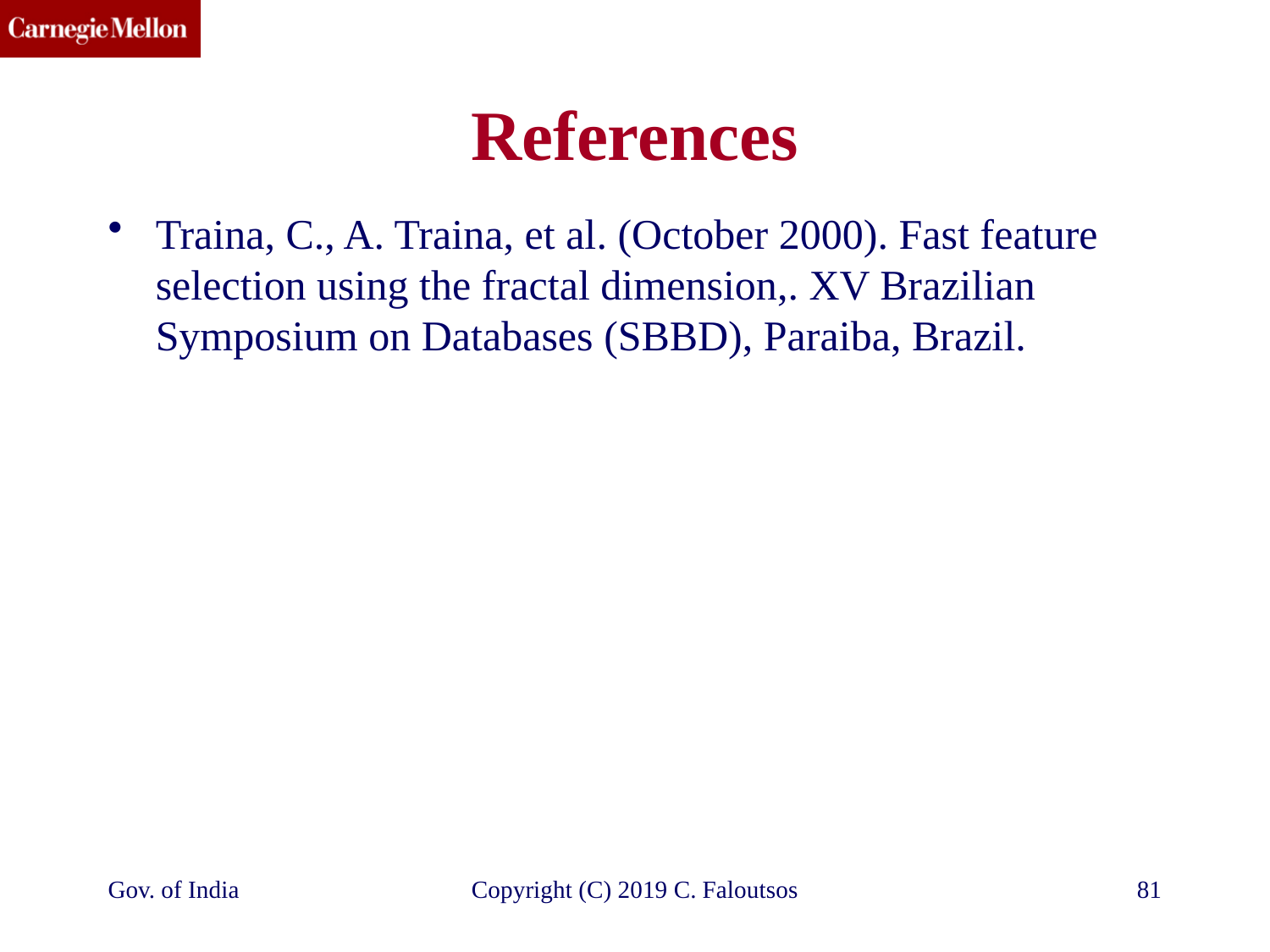

# References
Traina, C., A. Traina, et al. (October 2000). Fast feature selection using the fractal dimension,. XV Brazilian Symposium on Databases (SBBD), Paraiba, Brazil.
Gov. of India
Copyright (C) 2019 C. Faloutsos
81